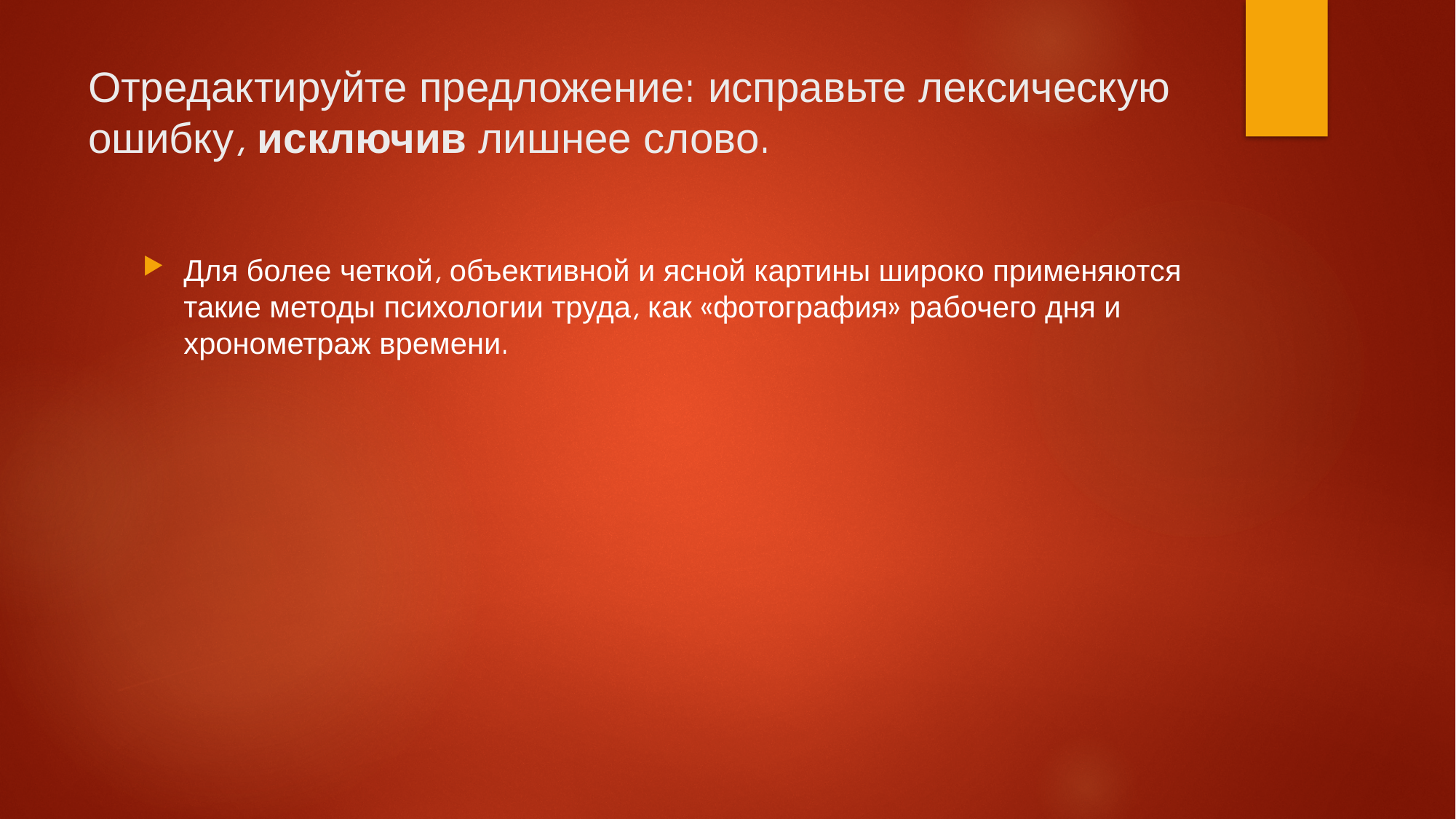

# Отредактируйте предложение: исправьте лексическую ошибку, исключив лишнее слово.
Для более четкой, объективной и ясной картины широко применяются такие методы психологии труда, как «фотография» рабочего дня и хронометраж времени.